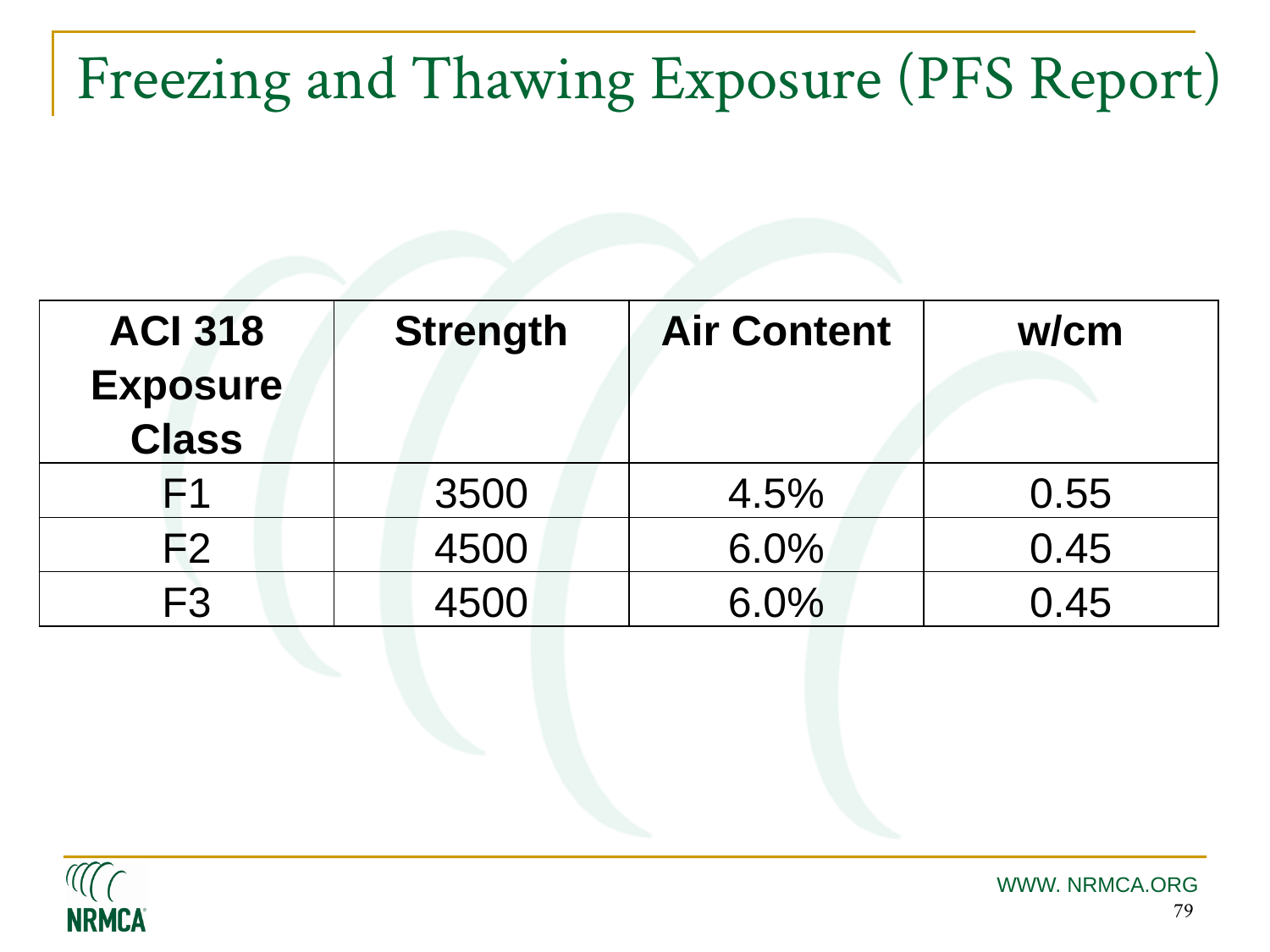

# Freezing and Thawing Exposure (PFS Report)
| ACI 318 Exposure Class | Strength | Air Content | w/cm |
| --- | --- | --- | --- |
| F1 | 3500 | 4.5% | 0.55 |
| F2 | 4500 | 6.0% | 0.45 |
| F3 | 4500 | 6.0% | 0.45 |
79